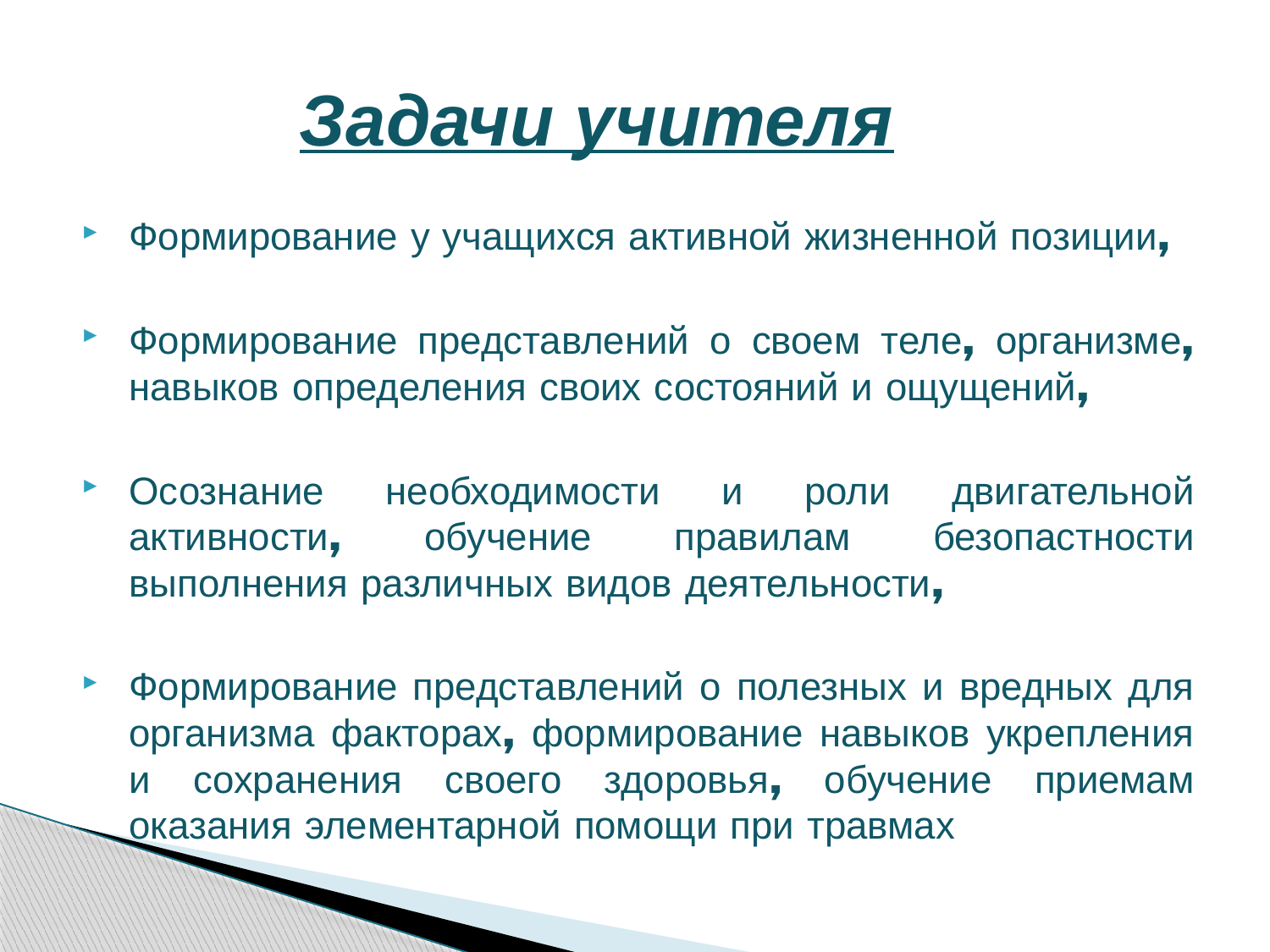

# Задачи учителя
Формирование у учащихся активной жизненной позиции,

Формирование представлений о своем теле, организме, навыков определения своих состояний и ощущений,

Осознание необходимости и роли двигательной активности, обучение правилам безопастности выполнения различных видов деятельности,

Формирование представлений о полезных и вредных для организма факторах, формирование навыков укрепления и сохранения своего здоровья, обучение приемам оказания элементарной помощи при травмах